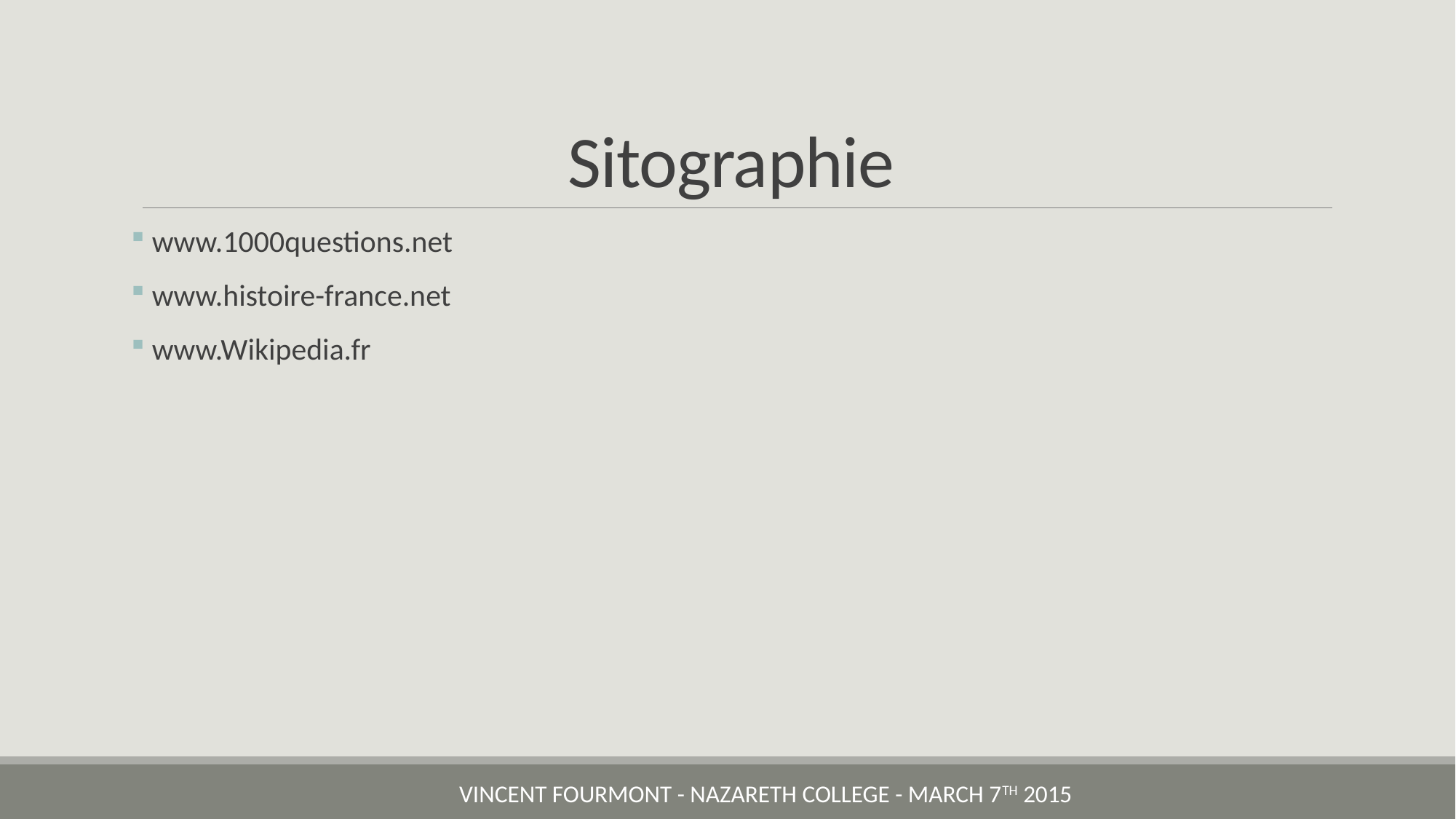

# Sitographie
 www.1000questions.net
 www.histoire-france.net
 www.Wikipedia.fr

Vincent FOURMONT - Nazareth College - March 7th 2015